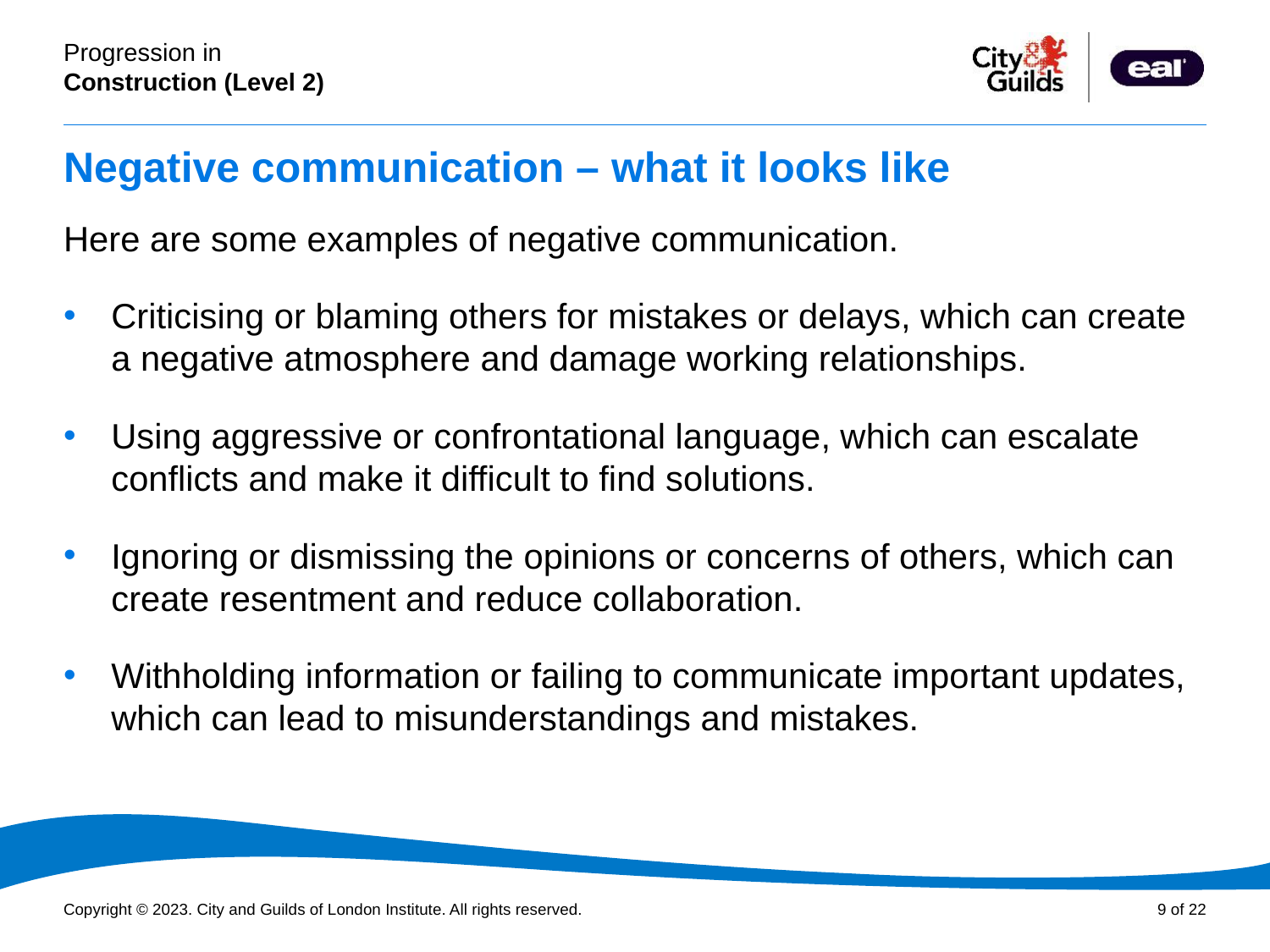

# Negative communication – what it looks like
Here are some examples of negative communication.
Criticising or blaming others for mistakes or delays, which can create a negative atmosphere and damage working relationships.
Using aggressive or confrontational language, which can escalate conflicts and make it difficult to find solutions.
Ignoring or dismissing the opinions or concerns of others, which can create resentment and reduce collaboration.
Withholding information or failing to communicate important updates, which can lead to misunderstandings and mistakes.